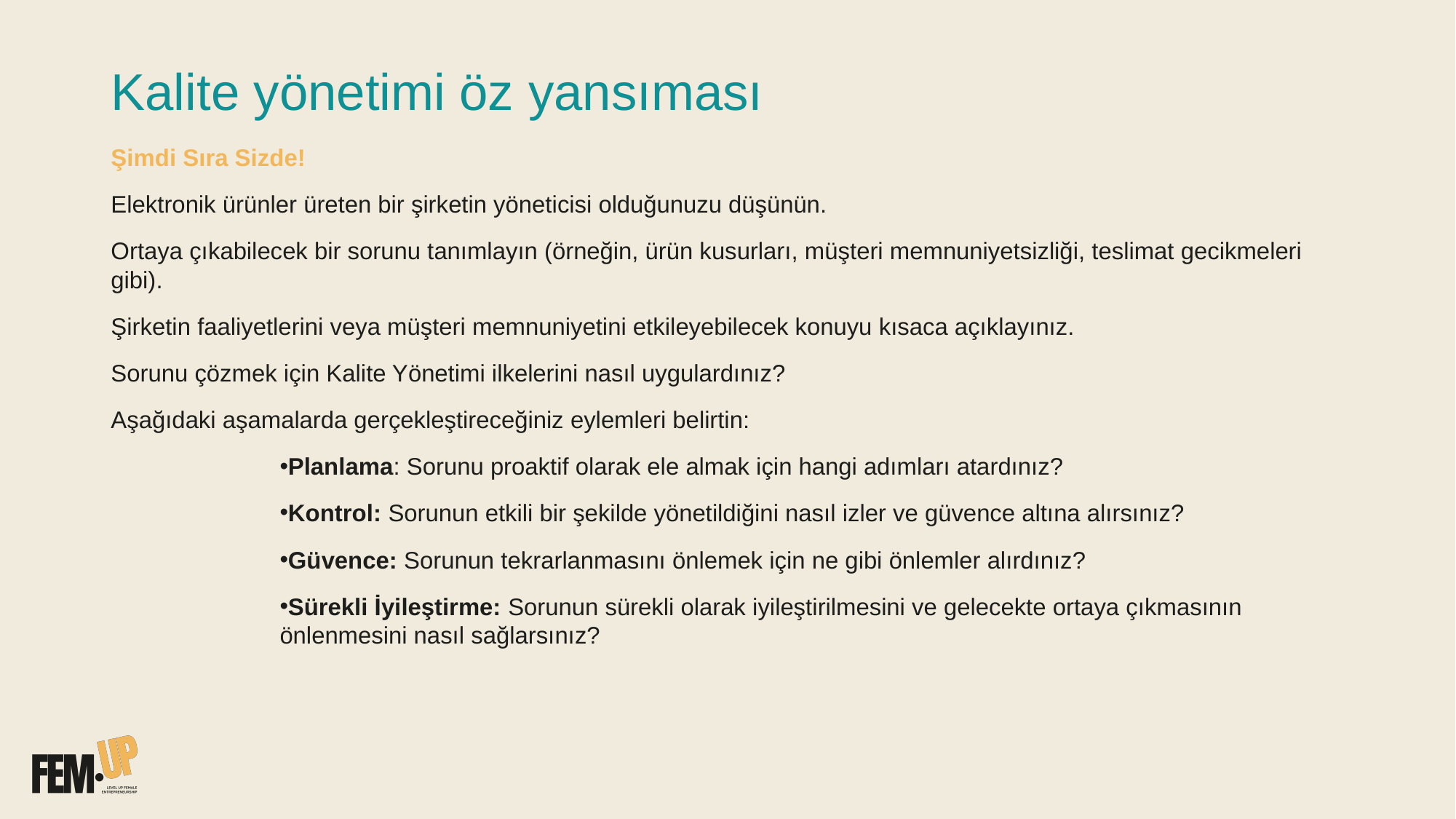

# Kalite yönetimi öz yansıması
Şimdi Sıra Sizde!
Elektronik ürünler üreten bir şirketin yöneticisi olduğunuzu düşünün.
Ortaya çıkabilecek bir sorunu tanımlayın (örneğin, ürün kusurları, müşteri memnuniyetsizliği, teslimat gecikmeleri gibi).
Şirketin faaliyetlerini veya müşteri memnuniyetini etkileyebilecek konuyu kısaca açıklayınız.
Sorunu çözmek için Kalite Yönetimi ilkelerini nasıl uygulardınız?
Aşağıdaki aşamalarda gerçekleştireceğiniz eylemleri belirtin:
Planlama: Sorunu proaktif olarak ele almak için hangi adımları atardınız?
Kontrol: Sorunun etkili bir şekilde yönetildiğini nasıl izler ve güvence altına alırsınız?
Güvence: Sorunun tekrarlanmasını önlemek için ne gibi önlemler alırdınız?
Sürekli İyileştirme: Sorunun sürekli olarak iyileştirilmesini ve gelecekte ortaya çıkmasının önlenmesini nasıl sağlarsınız?